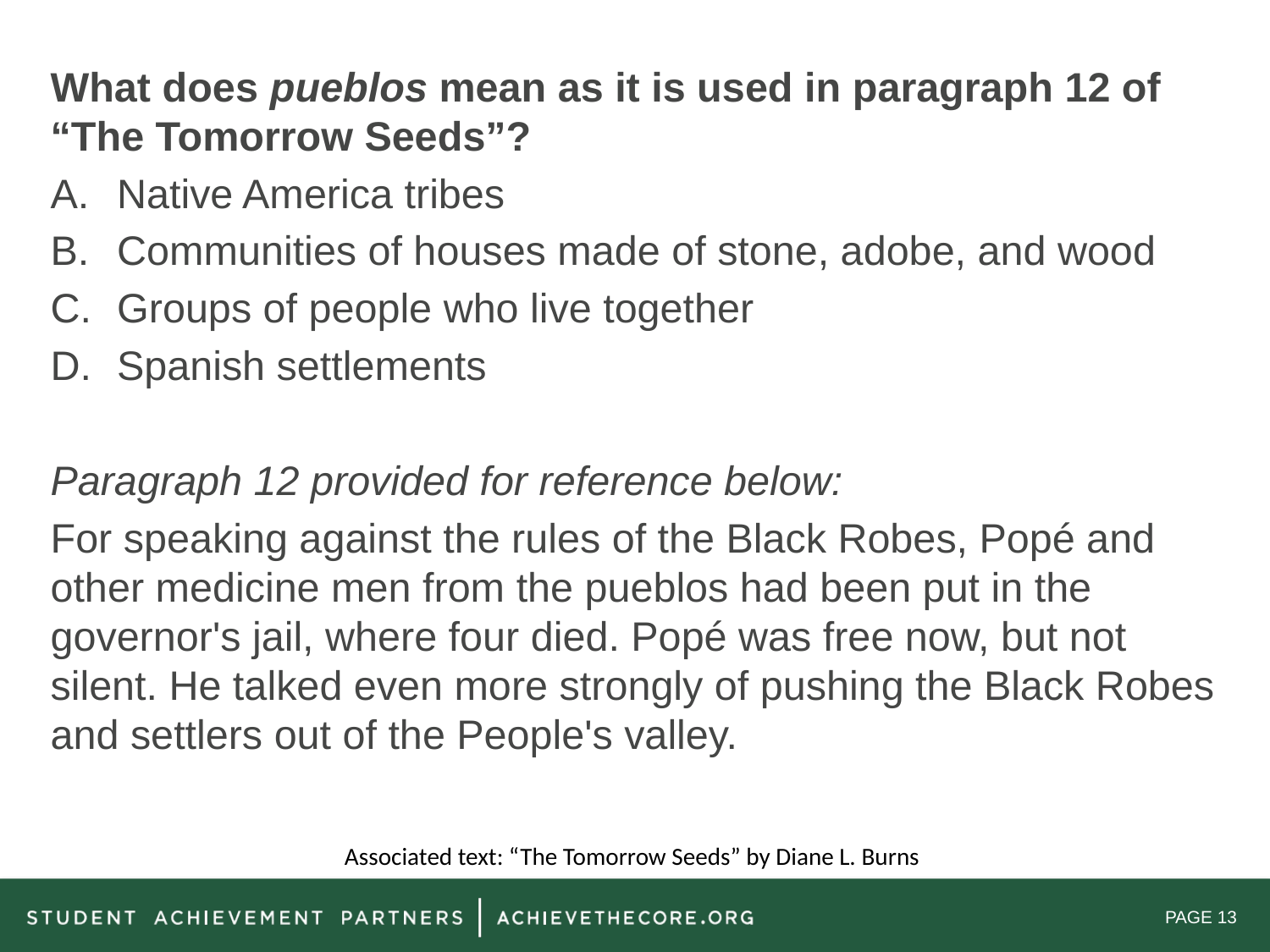

What does pueblos mean as it is used in paragraph 12 of “The Tomorrow Seeds”?
Native America tribes
Communities of houses made of stone, adobe, and wood
Groups of people who live together
Spanish settlements

Paragraph 12 provided for reference below:
For speaking against the rules of the Black Robes, Popé and other medicine men from the pueblos had been put in the governor's jail, where four died. Popé was free now, but not silent. He talked even more strongly of pushing the Black Robes and settlers out of the People's valley.

Associated text: “The Tomorrow Seeds” by Diane L. Burns